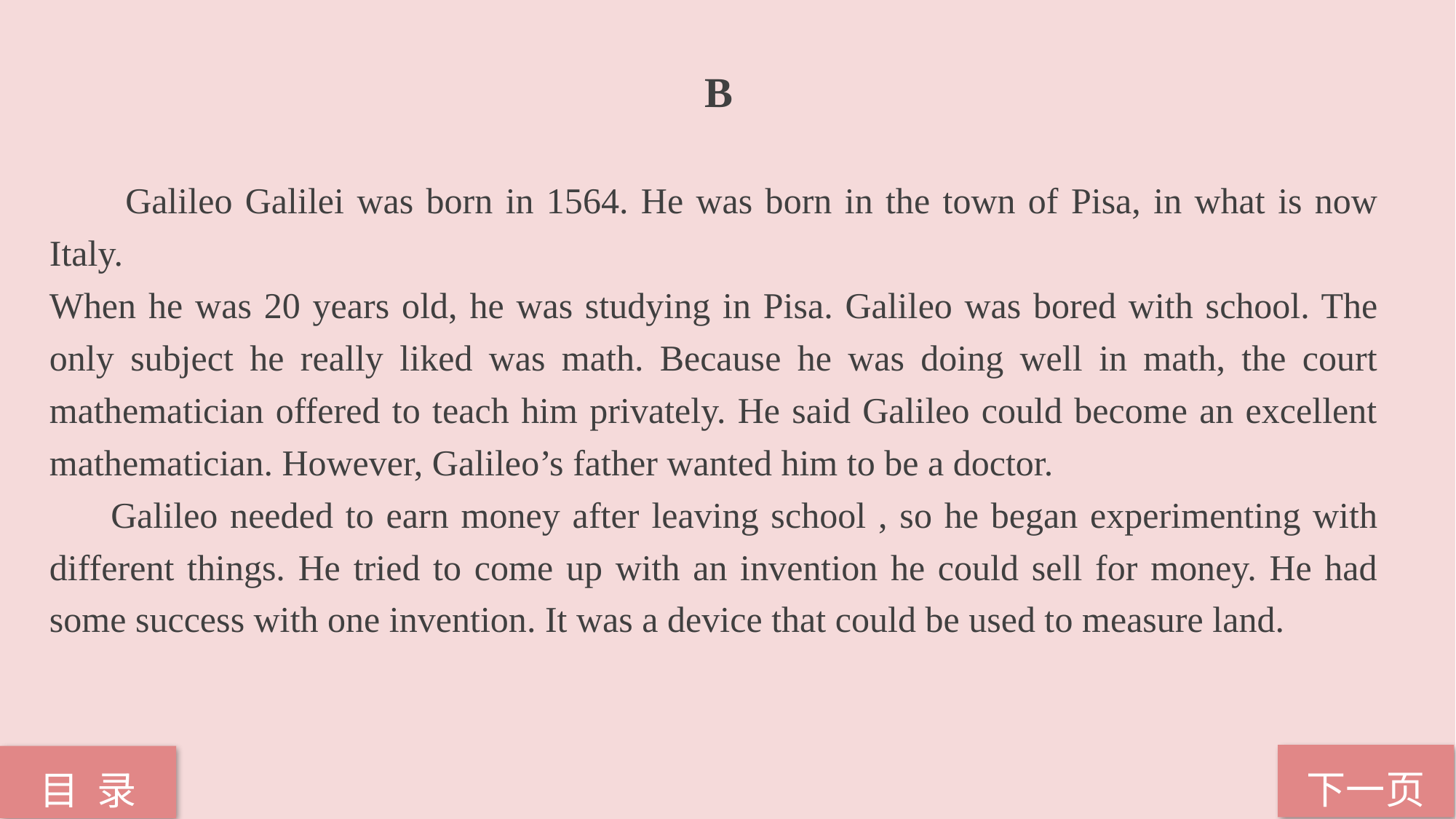

B

      Galileo Galilei was born in 1564. He was born in the town of Pisa, in what is now Italy.
When he was 20 years old, he was studying in Pisa. Galileo was bored with school. The only subject he really liked was math. Because he was doing well in math, the court mathematician offered to teach him privately. He said Galileo could become an excellent mathematician. However, Galileo’s father wanted him to be a doctor.
     Galileo needed to earn money after leaving school , so he began experimenting with different things. He tried to come up with an invention he could sell for money. He had some success with one invention. It was a device that could be used to measure land.